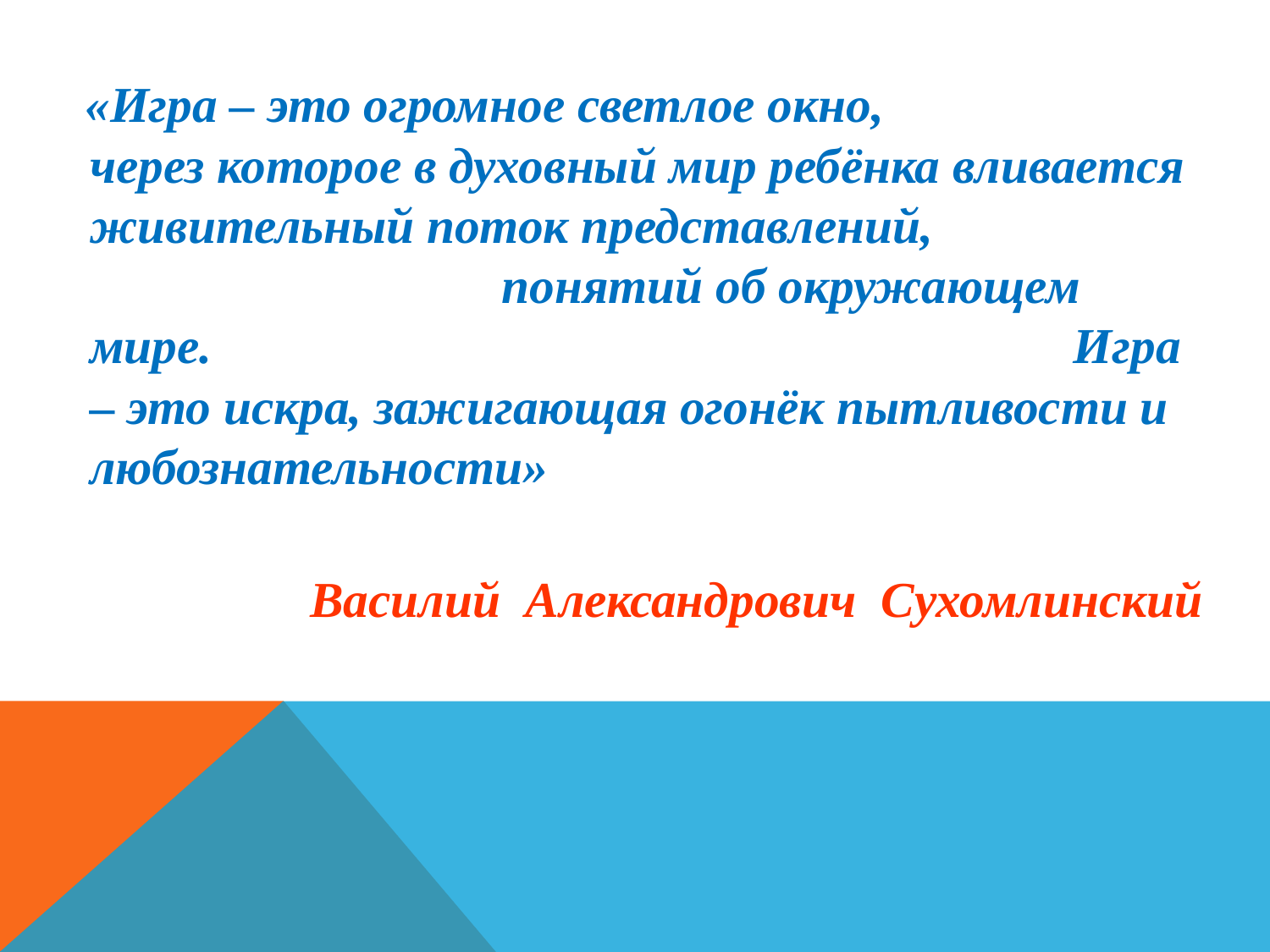

«Игра – это огромное светлое окно,                   через которое в духовный мир ребёнка вливается живительный поток представлений,                                                       понятий об окружающем мире.                                                                     Игра – это искра, зажигающая огонёк пытливости и любознательности»
Василий  Александрович  Сухомлинский